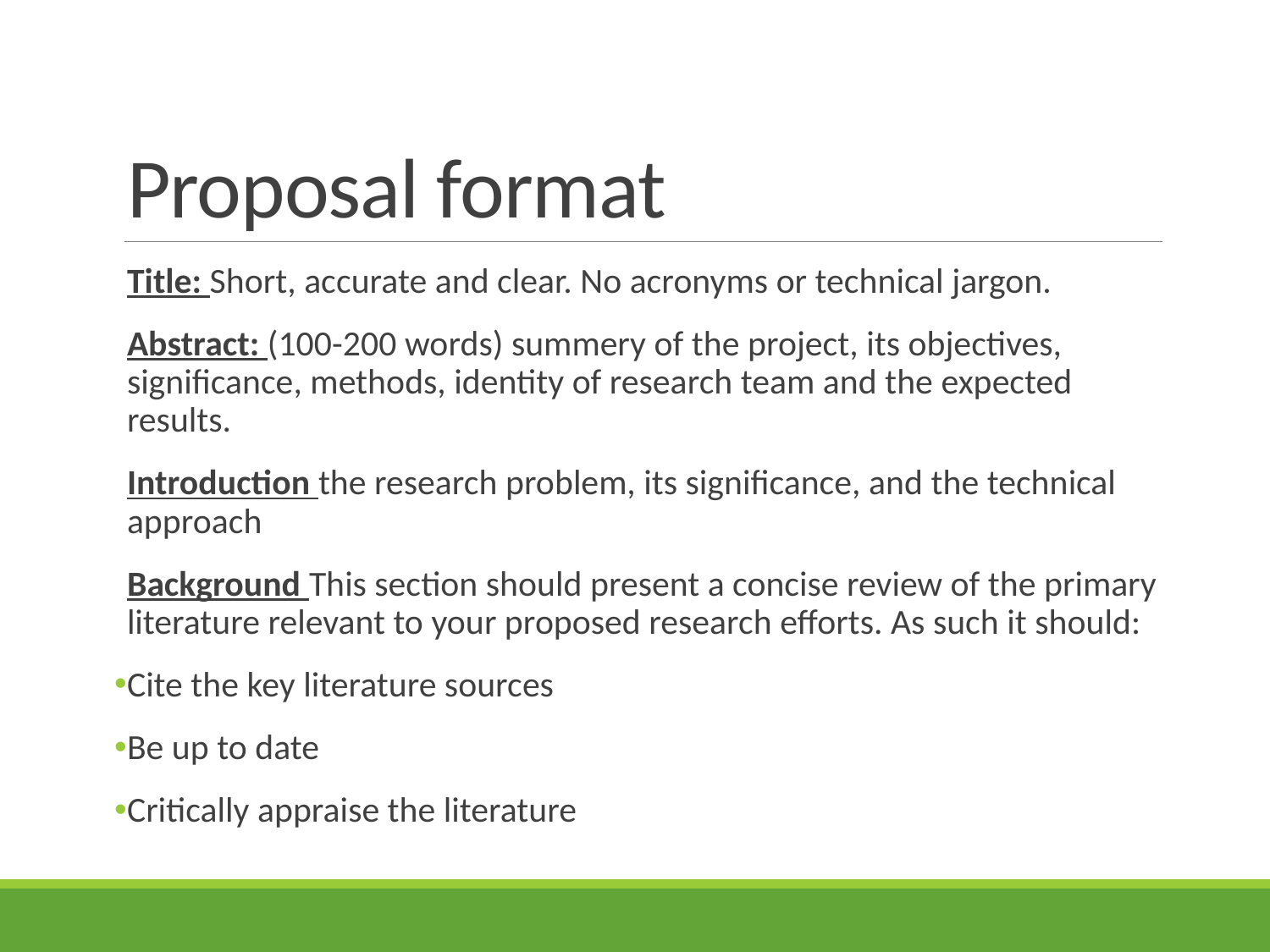

# Proposal format
Title: Short, accurate and clear. No acronyms or technical jargon.
Abstract: (100-200 words) summery of the project, its objectives, significance, methods, identity of research team and the expected results.
Introduction the research problem, its significance, and the technical approach
Background This section should present a concise review of the primary literature relevant to your proposed research efforts. As such it should:
Cite the key literature sources
Be up to date
Critically appraise the literature